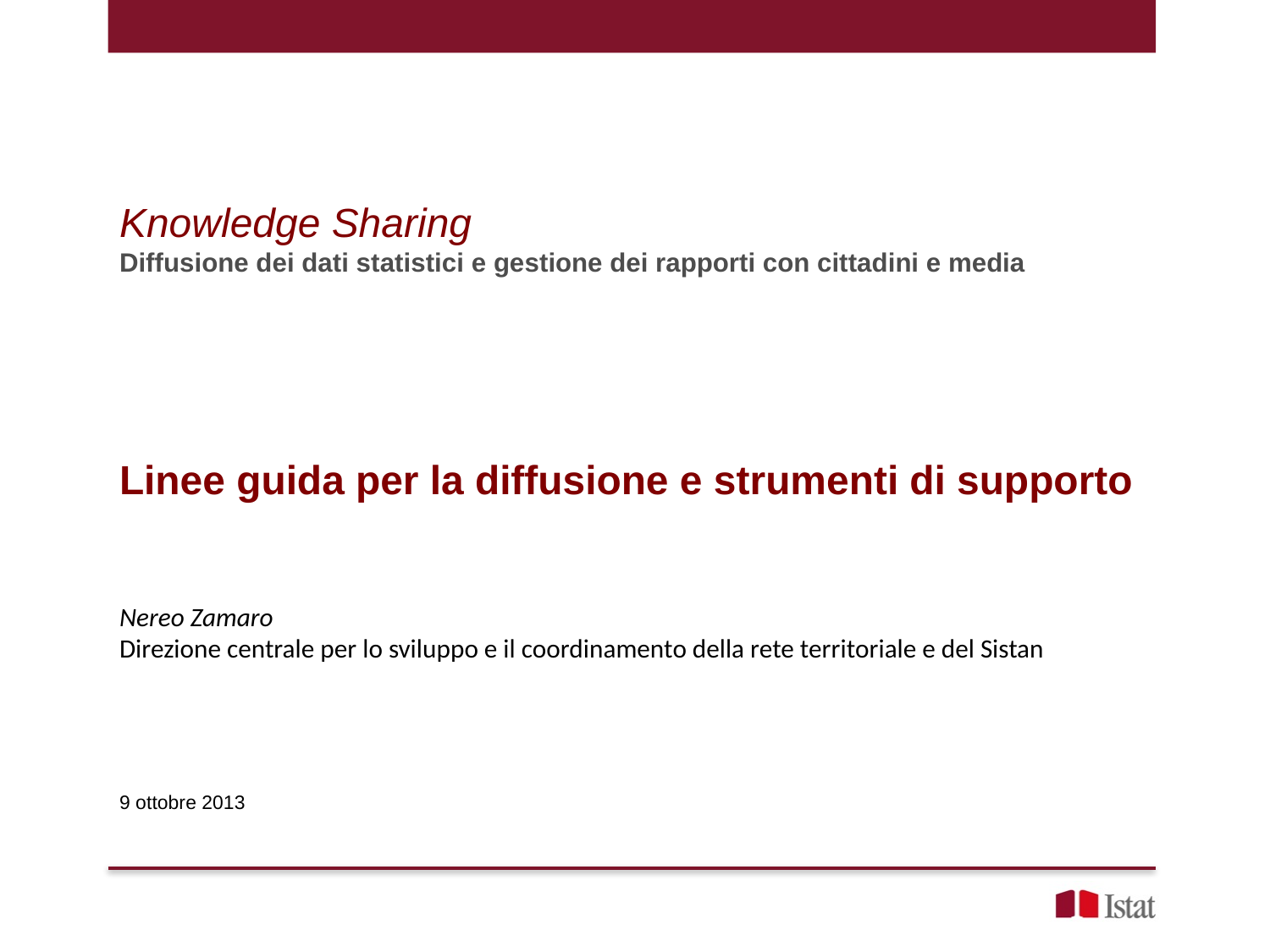

Knowledge Sharing
Diffusione dei dati statistici e gestione dei rapporti con cittadini e media

Linee guida per la diffusione e strumenti di supporto

Nereo Zamaro
Direzione centrale per lo sviluppo e il coordinamento della rete territoriale e del Sistan

9 ottobre 2013